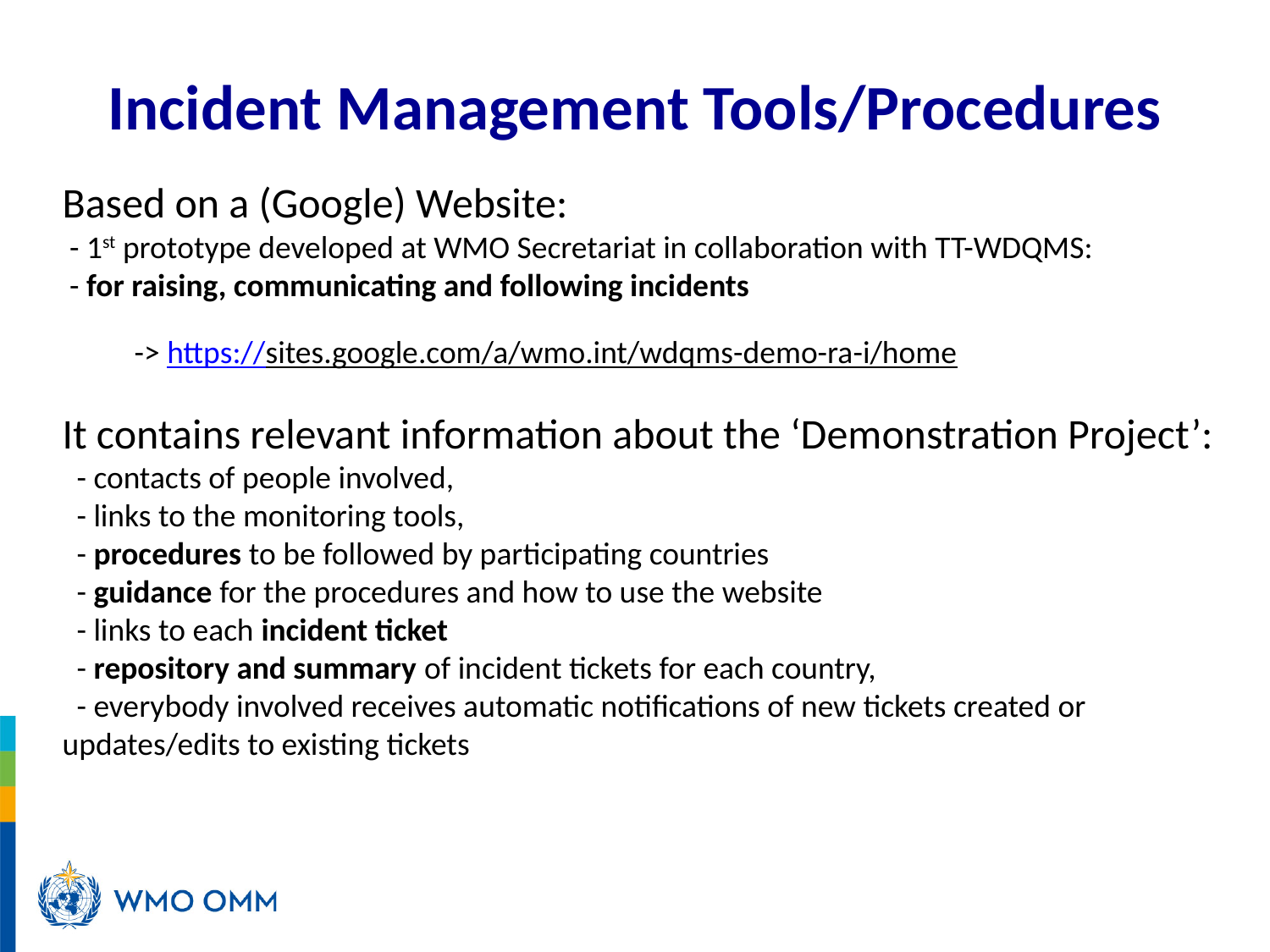

# Incident Management Tools/Procedures
Based on a (Google) Website:
 - 1st prototype developed at WMO Secretariat in collaboration with TT-WDQMS:
 - for raising, communicating and following incidents

          -> https://sites.google.com/a/wmo.int/wdqms-demo-ra-i/home

It contains relevant information about the ‘Demonstration Project’:
  - contacts of people involved,
  - links to the monitoring tools,
  - procedures to be followed by participating countries
  - guidance for the procedures and how to use the website
  - links to each incident ticket
  - repository and summary of incident tickets for each country,
  - everybody involved receives automatic notifications of new tickets created or  updates/edits to existing tickets